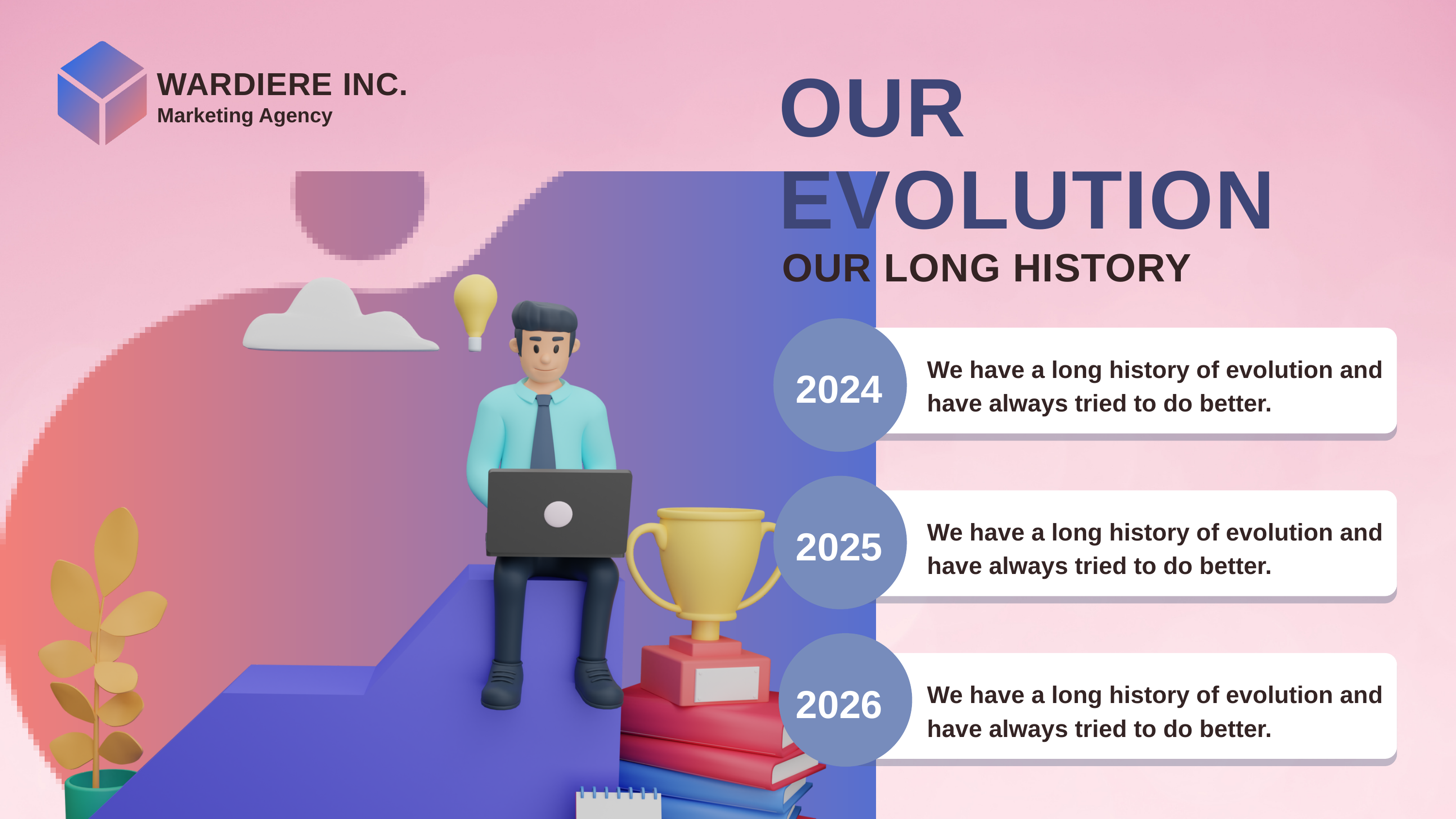

OUR

WARDIERE INC.
Marketing Agency
EVOLUTION

OUR LONG HISTORY

We have a long history of evolution and have always tried to do better.
2024

We have a long history of evolution and have always tried to do better.
2025

2026
We have a long history of evolution and have always tried to do better.